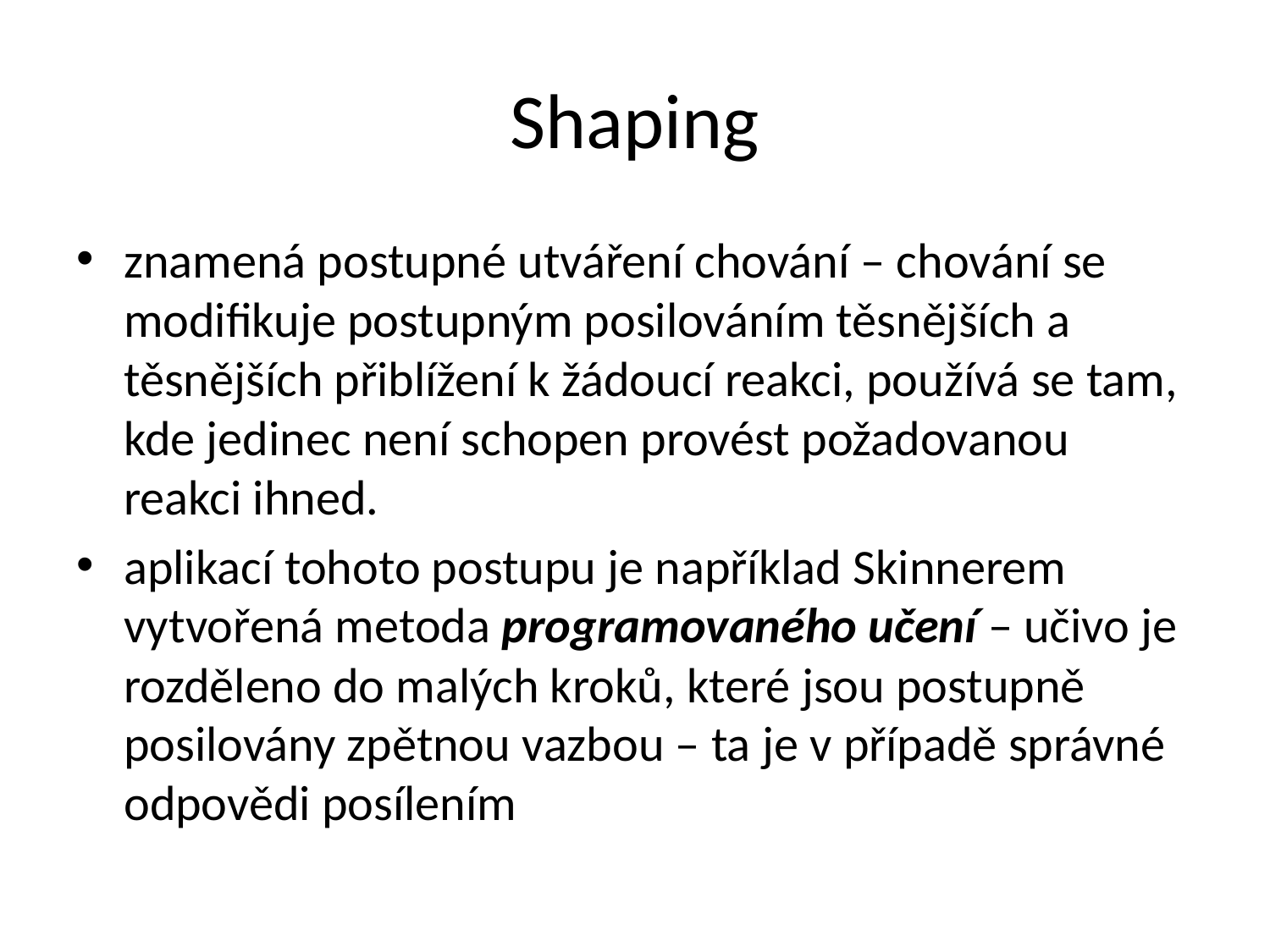

# Shaping
znamená postupné utváření chování – chování se modifikuje postupným posilováním těsnějších a těsnějších přiblížení k žádoucí reakci, používá se tam, kde jedinec není schopen provést požadovanou reakci ihned.
aplikací tohoto postupu je například Skinnerem vytvořená metoda programovaného učení – učivo je rozděleno do malých kroků, které jsou postupně posilovány zpětnou vazbou – ta je v případě správné odpovědi posílením